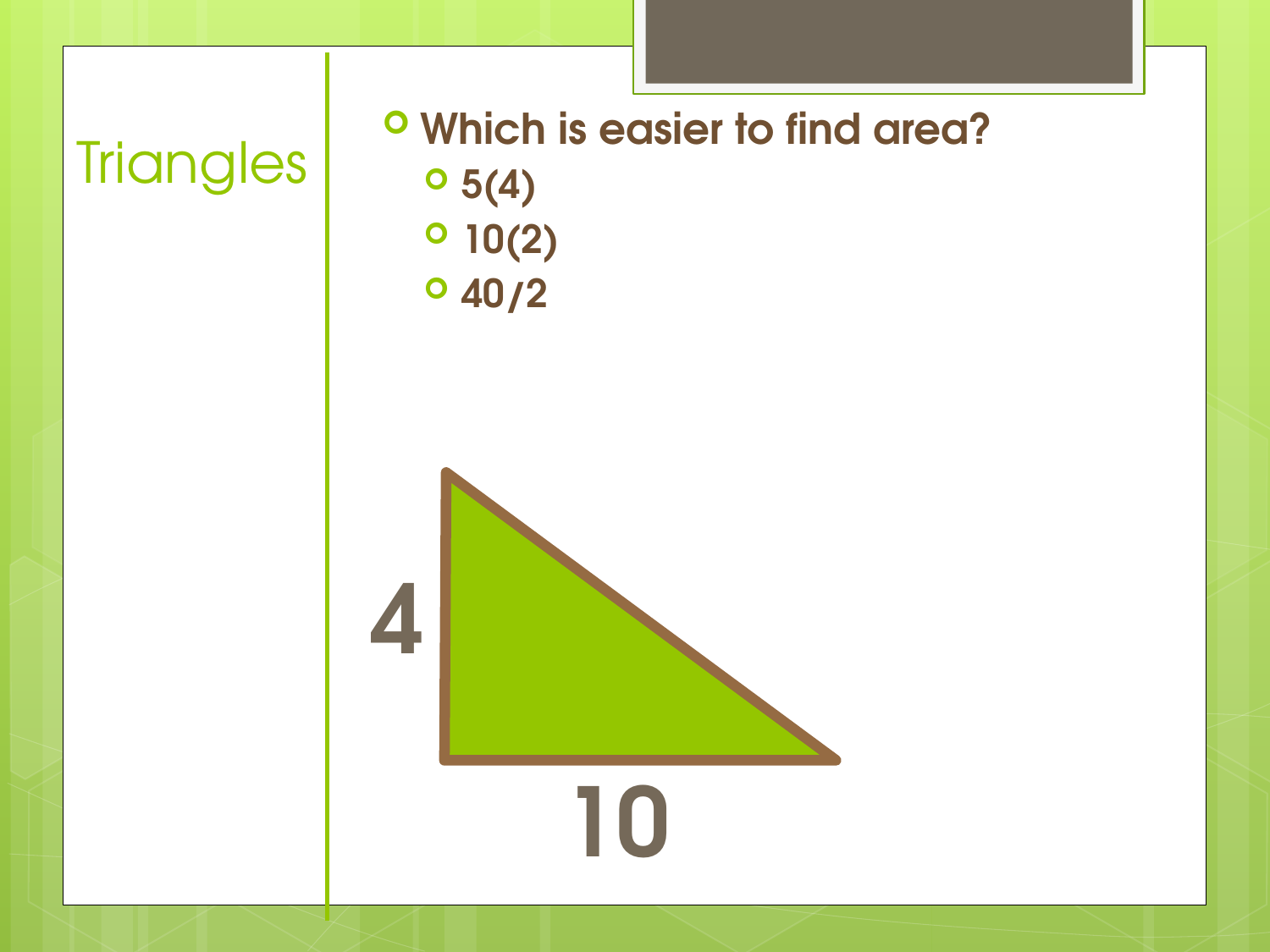

Which is easier to find area?
5(4)
10(2)
40/2

# Triangles

4
10